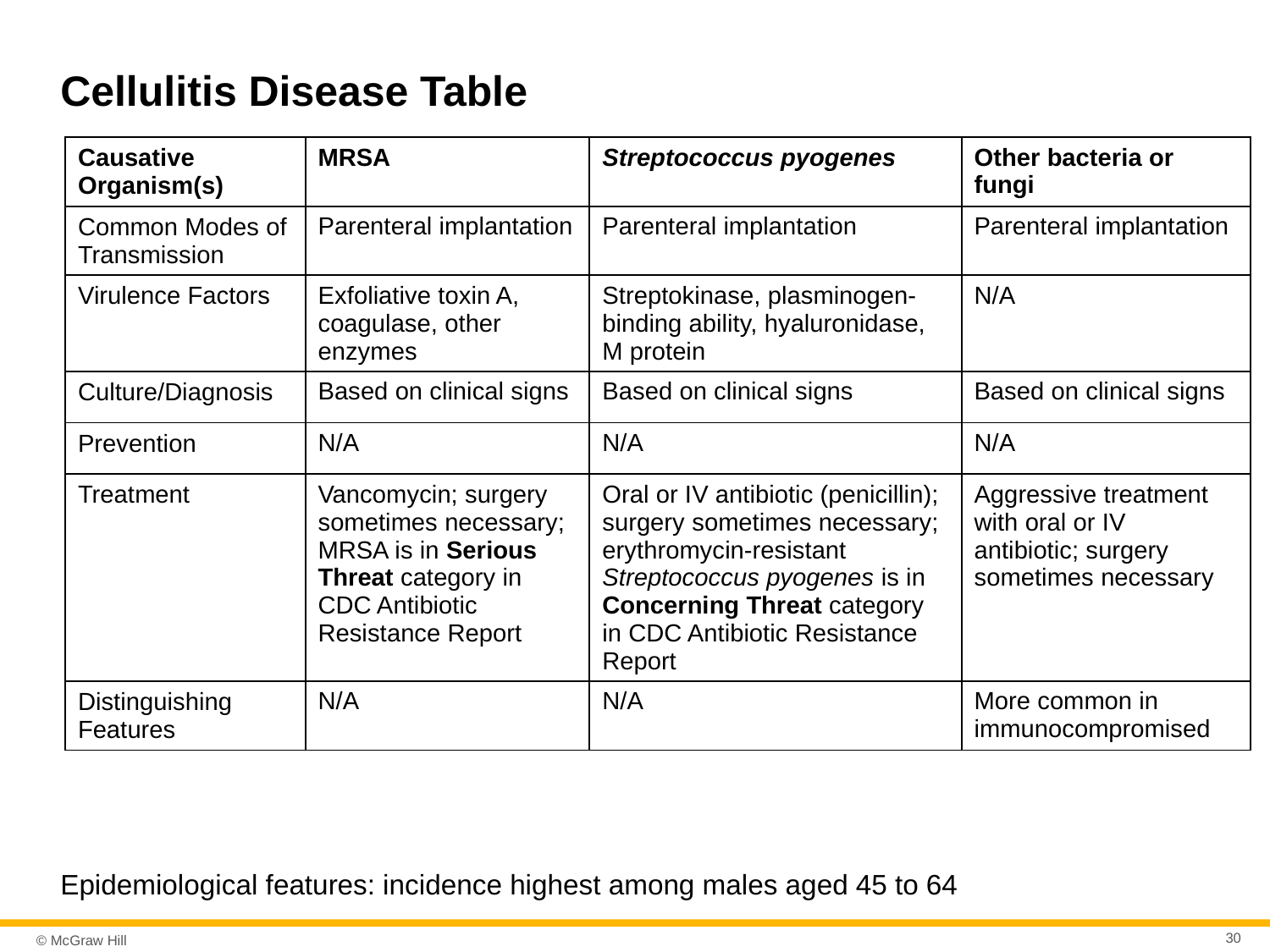

# Cellulitis Disease Table
| Causative Organism(s) | MRSA | Streptococcus pyogenes | Other bacteria or fungi |
| --- | --- | --- | --- |
| Common Modes of Transmission | Parenteral implantation | Parenteral implantation | Parenteral implantation |
| Virulence Factors | Exfoliative toxin A, coagulase, other enzymes | Streptokinase, plasminogen-binding ability, hyaluronidase, M protein | N/A |
| Culture/Diagnosis | Based on clinical signs | Based on clinical signs | Based on clinical signs |
| Prevention | N/A | N/A | N/A |
| Treatment | Vancomycin; surgery sometimes necessary; MRSA is in Serious Threat category in CDC Antibiotic Resistance Report | Oral or IV antibiotic (penicillin); surgery sometimes necessary; erythromycin-resistant Streptococcus pyogenes is in Concerning Threat category in CDC Antibiotic Resistance Report | Aggressive treatment with oral or IV antibiotic; surgery sometimes necessary |
| Distinguishing Features | N/A | N/A | More common in immunocompromised |
Epidemiological features: incidence highest among males aged 45 to 64